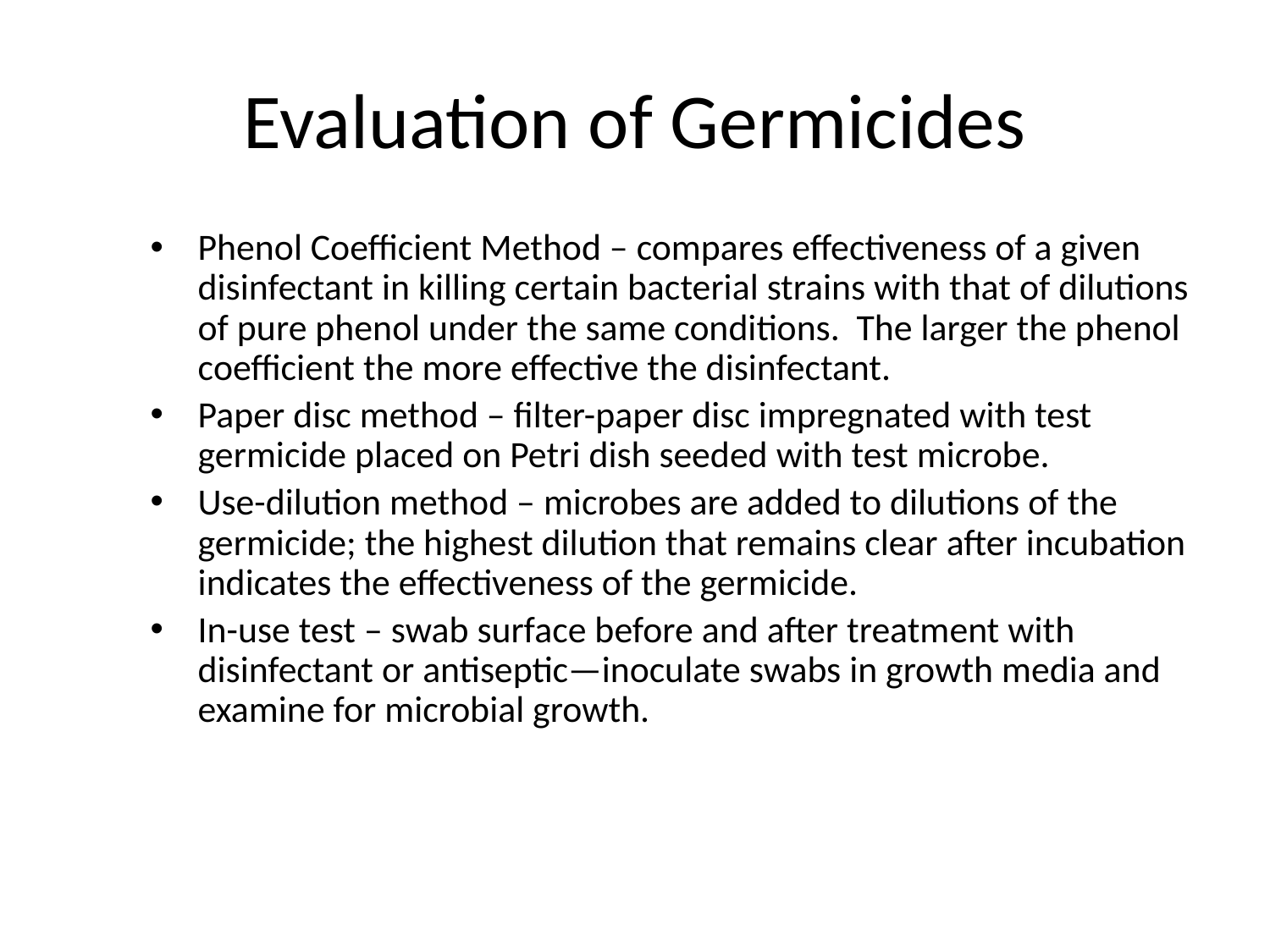

# Evaluation of Germicides
Phenol Coefficient Method – compares effectiveness of a given disinfectant in killing certain bacterial strains with that of dilutions of pure phenol under the same conditions.  The larger the phenol coefficient the more effective the disinfectant.
Paper disc method – filter-paper disc impregnated with test germicide placed on Petri dish seeded with test microbe.
Use-dilution method – microbes are added to dilutions of the germicide; the highest dilution that remains clear after incubation indicates the effectiveness of the germicide.
In-use test – swab surface before and after treatment with disinfectant or antiseptic—inoculate swabs in growth media and examine for microbial growth.